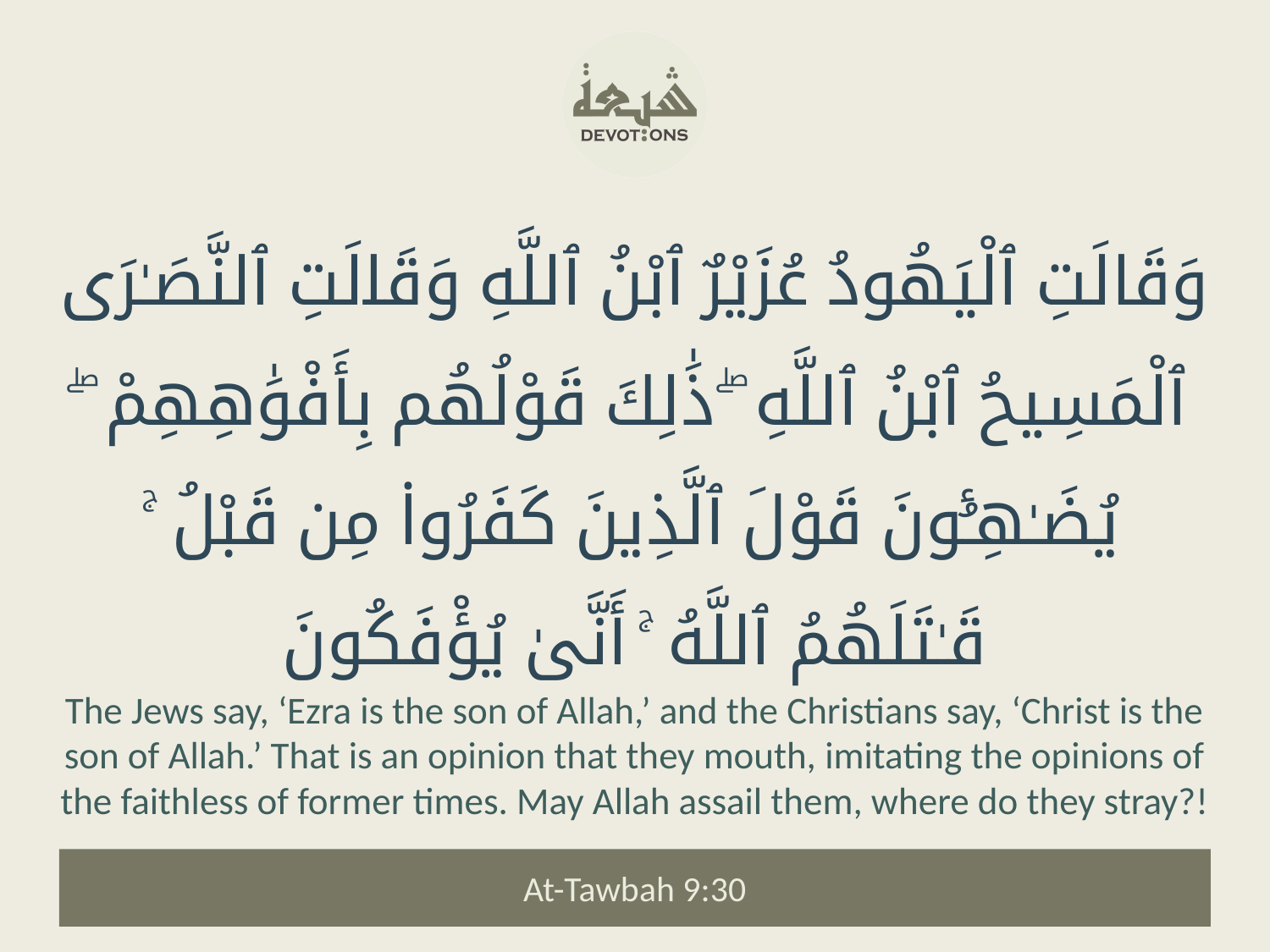

وَقَالَتِ ٱلْيَهُودُ عُزَيْرٌ ٱبْنُ ٱللَّهِ وَقَالَتِ ٱلنَّصَـٰرَى ٱلْمَسِيحُ ٱبْنُ ٱللَّهِ ۖ ذَٰلِكَ قَوْلُهُم بِأَفْوَٰهِهِمْ ۖ يُضَـٰهِـُٔونَ قَوْلَ ٱلَّذِينَ كَفَرُوا۟ مِن قَبْلُ ۚ قَـٰتَلَهُمُ ٱللَّهُ ۚ أَنَّىٰ يُؤْفَكُونَ
The Jews say, ‘Ezra is the son of Allah,’ and the Christians say, ‘Christ is the son of Allah.’ That is an opinion that they mouth, imitating the opinions of the faithless of former times. May Allah assail them, where do they stray?!
At-Tawbah 9:30